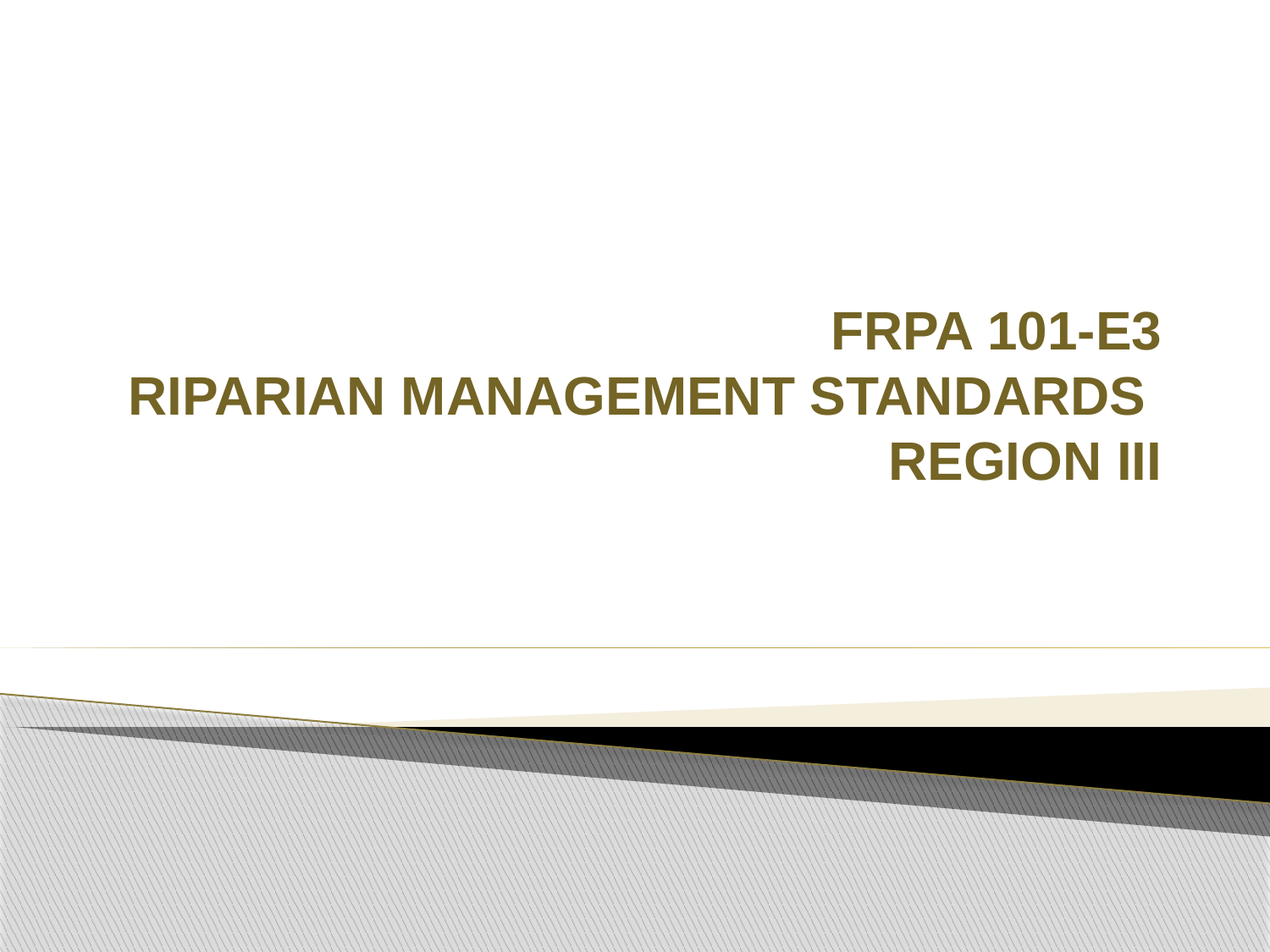

# FRPA 101-E3 Riparian Management Standards Region III